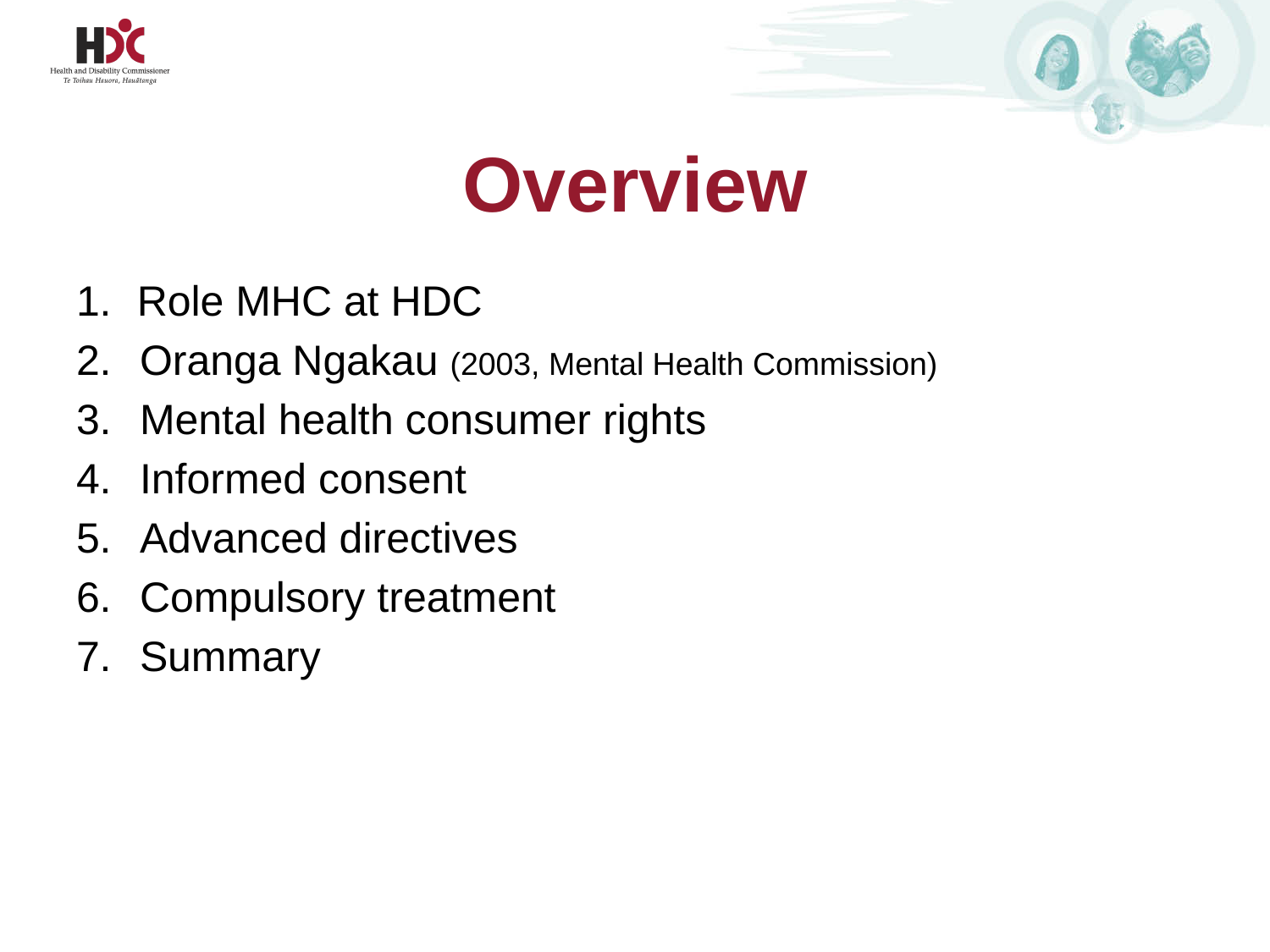

# Overview
Role MHC at HDC
Oranga Ngakau (2003, Mental Health Commission)
Mental health consumer rights
Informed consent
Advanced directives
Compulsory treatment
Summary